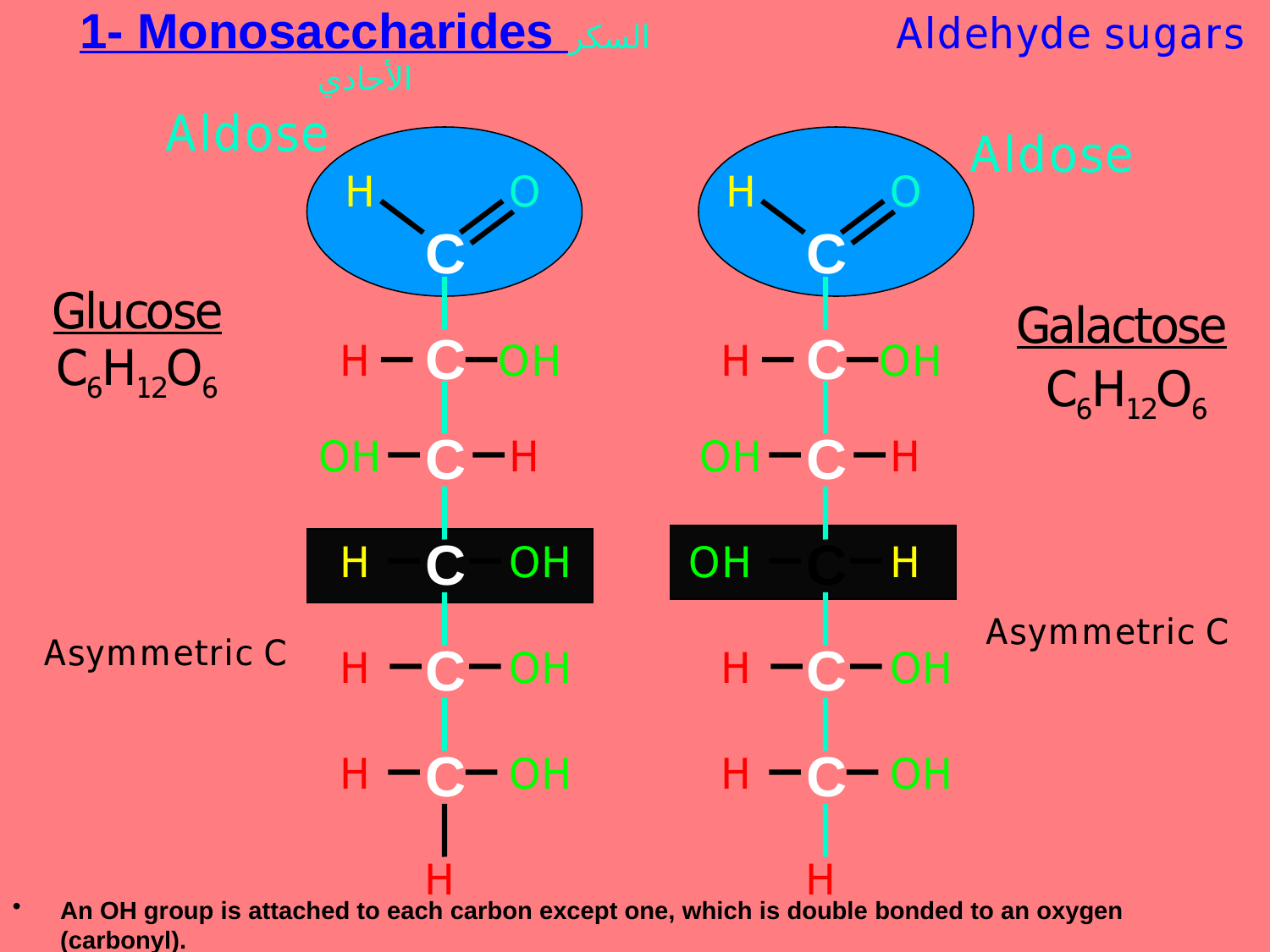

Aldehyde sugars
1- Monosaccharides السكر الأحادي
Aldose
Aldose

H
O

H
O

C

C
H
OH

C
OH
H

C
OH
H

C
H
OH

C
H
OH

H
C

C

C

C

C

C
Glucose
C6H12O6
Galactose
C6H12O6
H
OH

OH
H

Asymmetric C
Asymmetric C
H
OH

H
OH

H
OH

H
An OH group is attached to each carbon except one, which is double bonded to an oxygen (carbonyl).